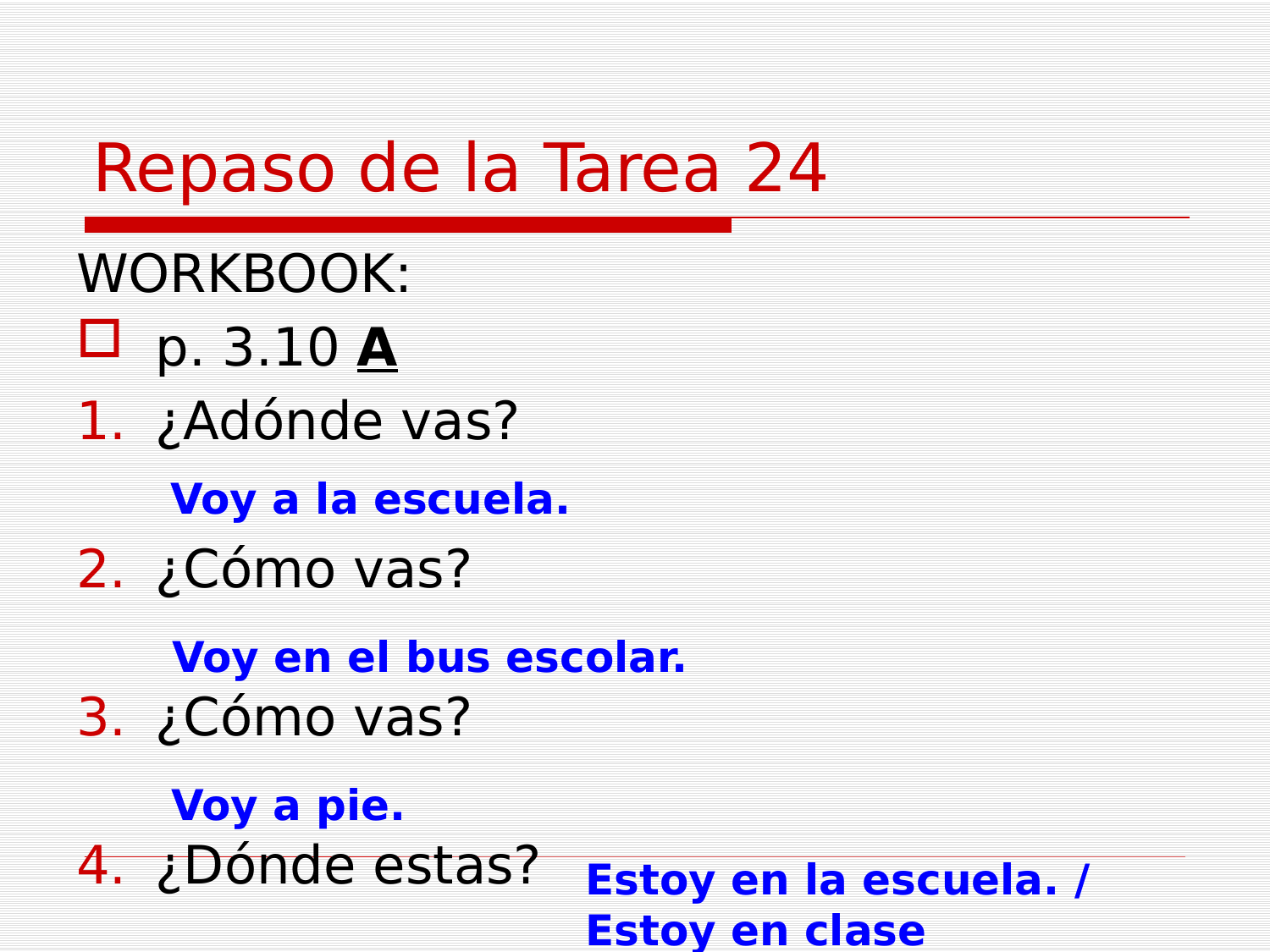

# Repaso de la Tarea 24
WORKBOOK:
p. 3.10 A
¿Adónde vas?

¿Cómo vas?

¿Cómo vas?

¿Dónde estas?
Voy a la escuela.
Voy en el bus escolar.
Voy a pie.
Estoy en la escuela. /
Estoy en clase